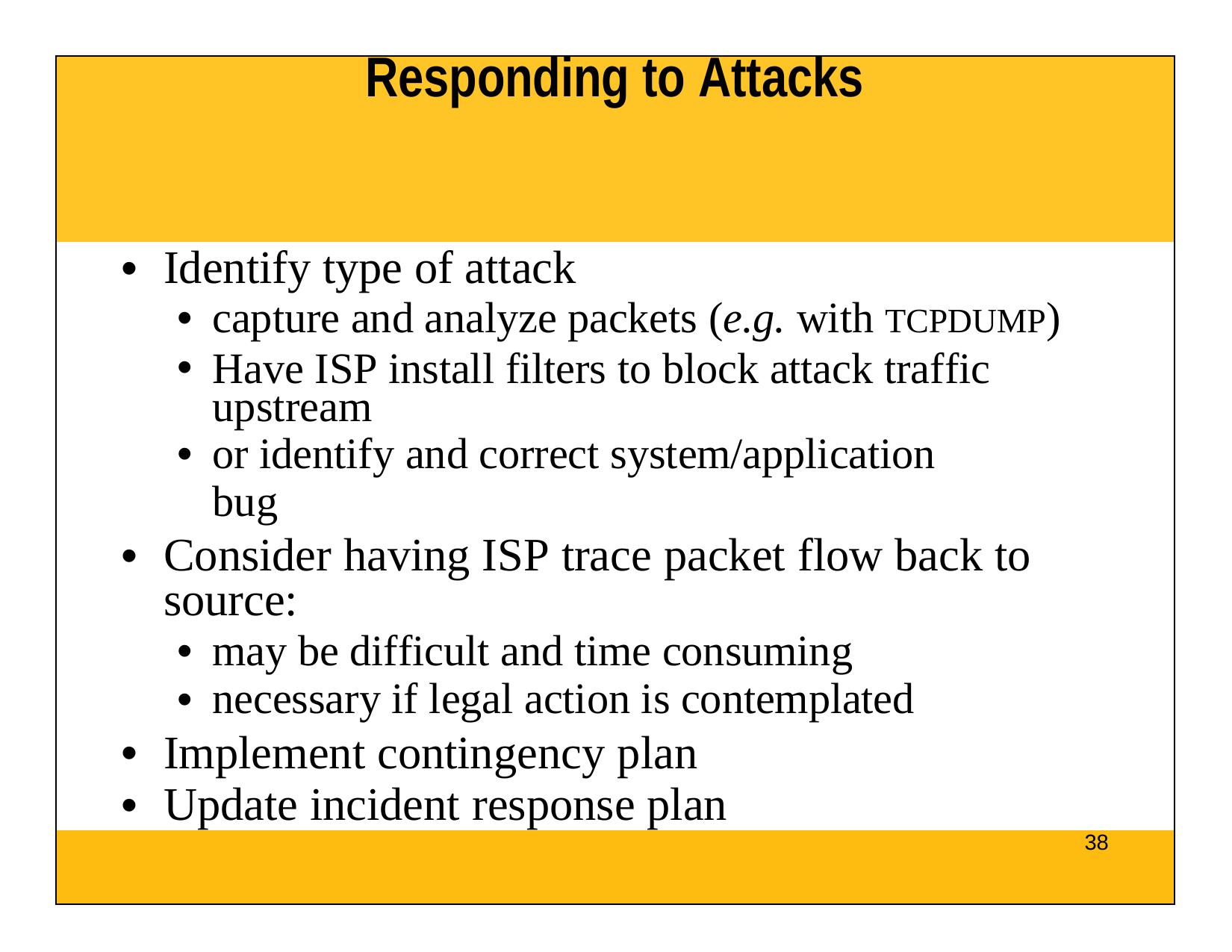

| Responding to Attacks |
| --- |
| Identify type of attack capture and analyze packets (e.g. with TCPDUMP) Have ISP install filters to block attack traffic upstream or identify and correct system/application bug Consider having ISP trace packet flow back to source: may be difficult and time consuming necessary if legal action is contemplated Implement contingency plan Update incident response plan |
| 38 |